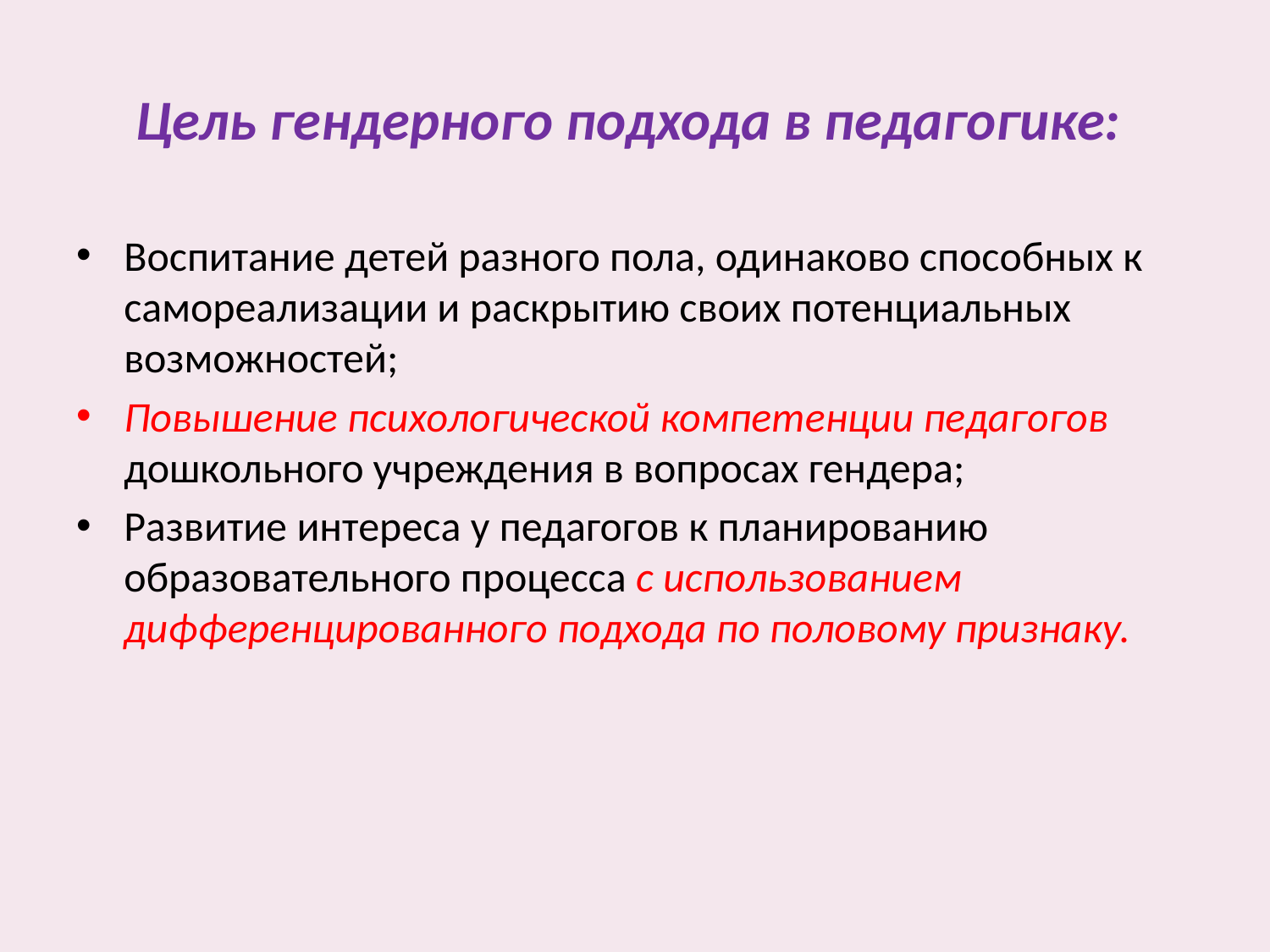

# Цель гендерного подхода в педагогике:
Воспитание детей разного пола, одинаково способных к самореализации и раскрытию своих потенциальных возможностей;
Повышение психологической компетенции педагогов дошкольного учреждения в вопросах гендера;
Развитие интереса у педагогов к планированию образовательного процесса с использованием дифференцированного подхода по половому признаку.